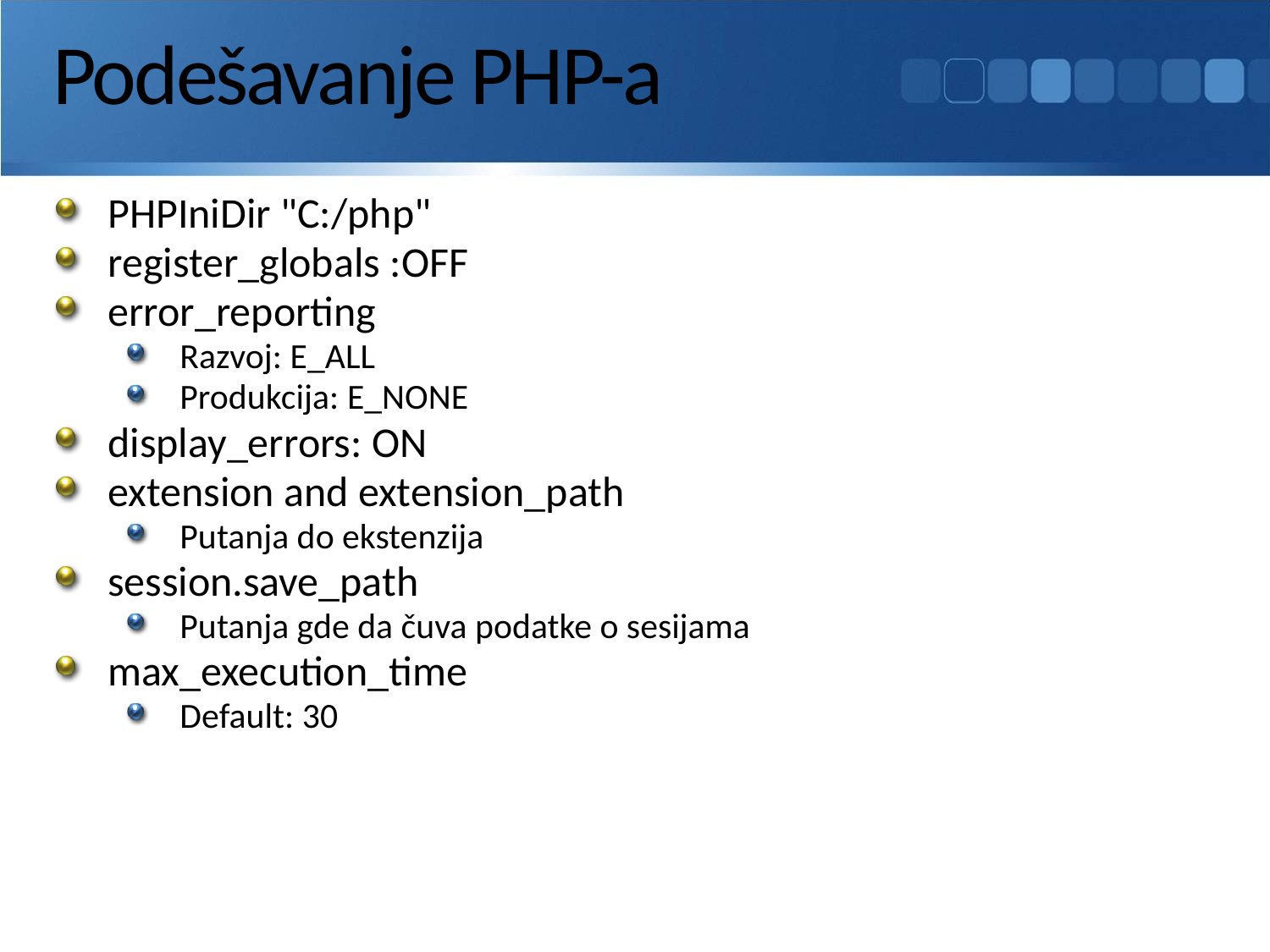

# Podešavanje PHP-a
PHPIniDir "C:/php"
register_globals :OFF
error_reporting
Razvoj: E_ALL
Produkcija: E_NONE
display_errors: ON
extension and extension_path
Putanja do ekstenzija
session.save_path
Putanja gde da čuva podatke o sesijama
max_execution_time
Default: 30